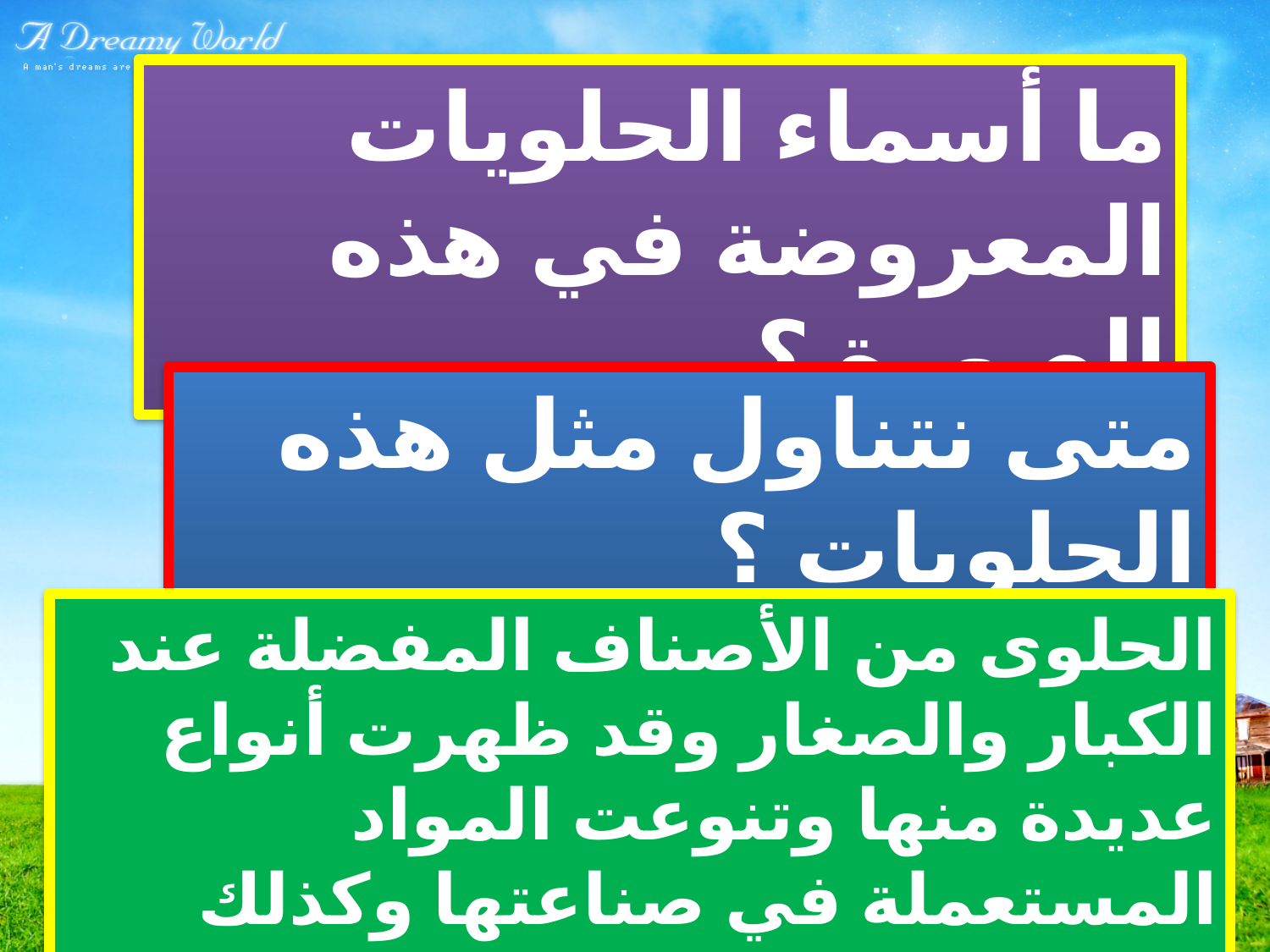

ما أسماء الحلويات المعروضة في هذه الصورة ؟
متى نتناول مثل هذه الحلويات ؟
الحلوى من الأصناف المفضلة عند الكبار والصغار وقد ظهرت أنواع عديدة منها وتنوعت المواد المستعملة في صناعتها وكذلك طرق عملها .